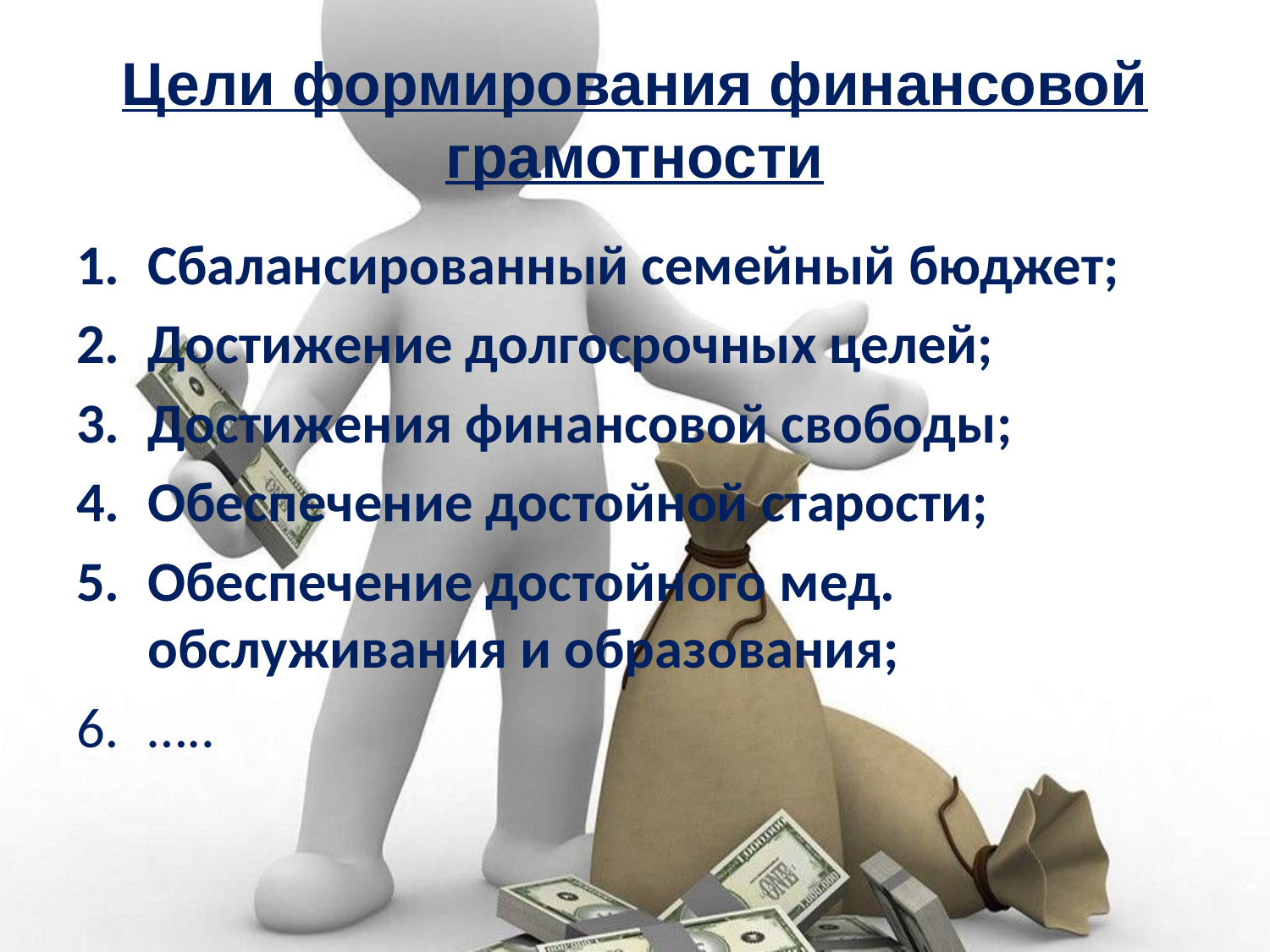

# Цели формирования финансовой грамотности
Сбалансированный семейный бюджет;
Достижение долгосрочных целей;
Достижения финансовой свободы;
Обеспечение достойной старости;
Обеспечение достойного мед. обслуживания и образования;
…..